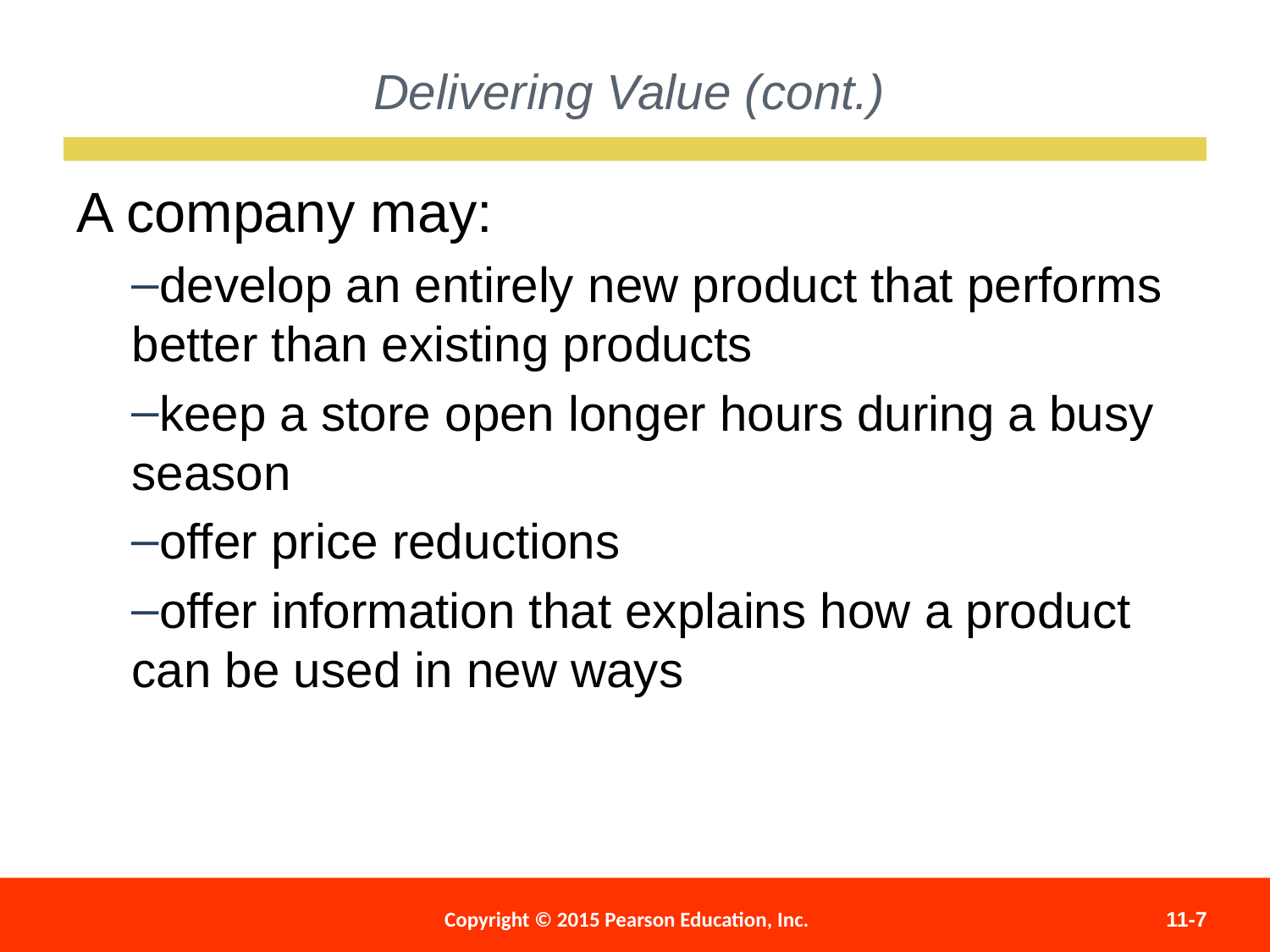

Delivering Value (cont.)
A company may:
develop an entirely new product that performs better than existing products
keep a store open longer hours during a busy season
offer price reductions
offer information that explains how a product can be used in new ways